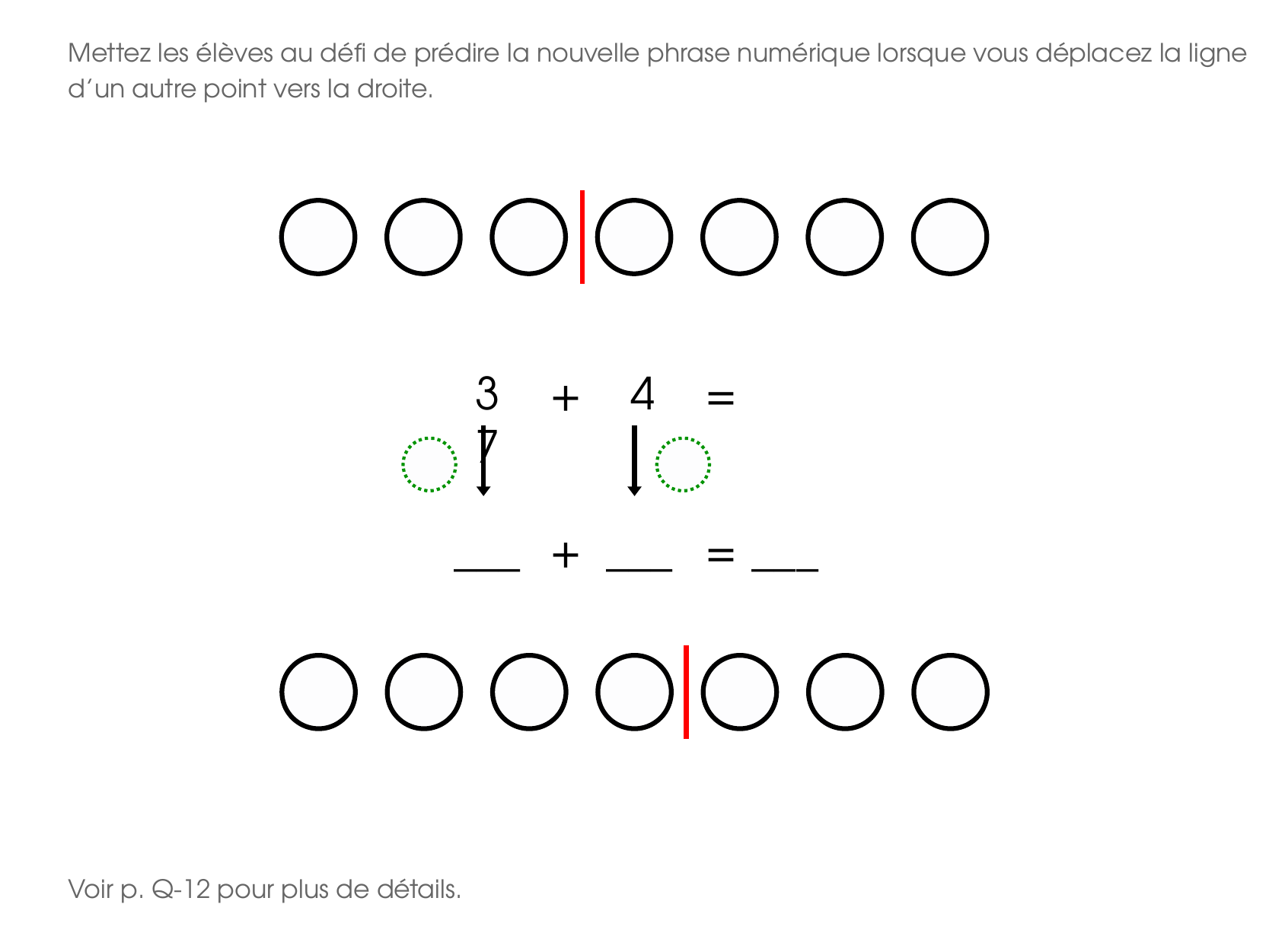

Mettez les élèves au défi de prédire la nouvelle phrase numérique lorsque vous déplacez la ligne d’un autre point vers la droite.

3    +    4    =    7

___
3    +    4    =    7
___
___

Voir p. Q-12 pour plus de détails.